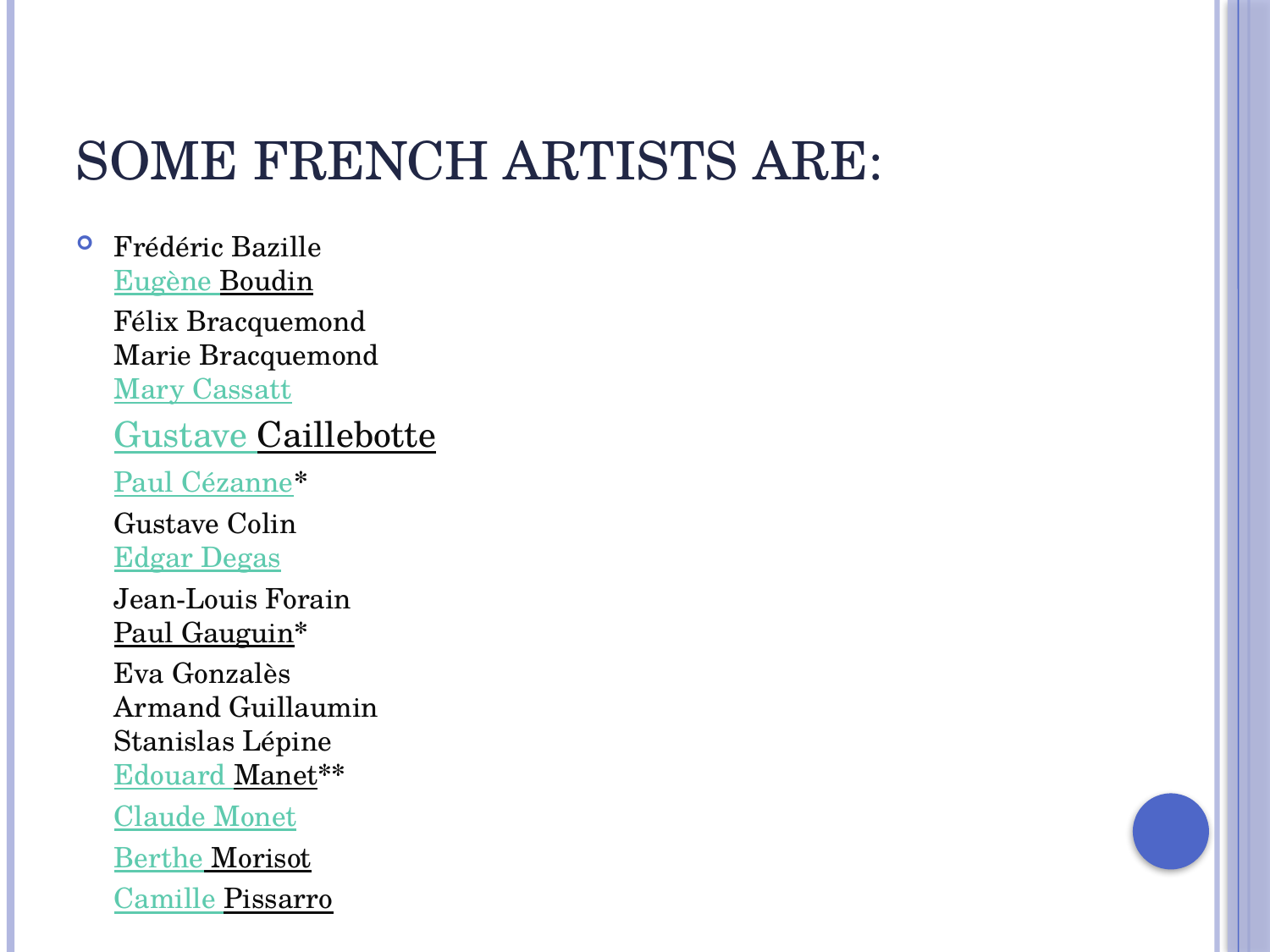

# Some French artists are:
Frédéric Bazille
Eugène Boudin
Félix Bracquemond
Marie Bracquemond
Mary Cassatt
Gustave Caillebotte
Paul Cézanne*
Gustave Colin
Edgar Degas
Jean-Louis Forain
Paul Gauguin*
Eva Gonzalès
Armand Guillaumin
Stanislas Lépine
Edouard Manet**
Claude Monet
Berthe Morisot
Camille Pissarro